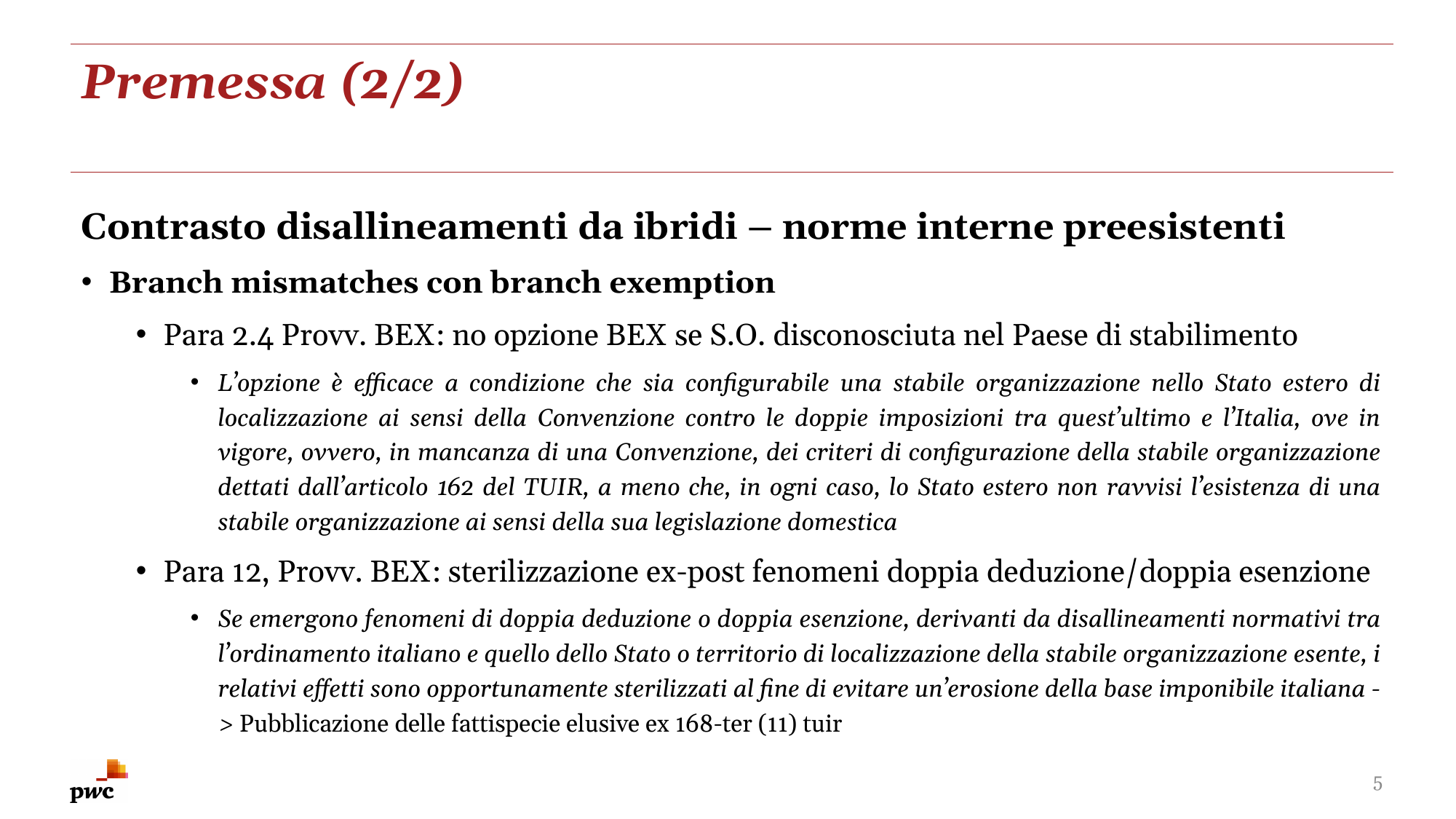

# Premessa (2/2)
Contrasto disallineamenti da ibridi – norme interne preesistenti
Branch mismatches con branch exemption
Para 2.4 Provv. BEX: no opzione BEX se S.O. disconosciuta nel Paese di stabilimento
L’opzione è efficace a condizione che sia configurabile una stabile organizzazione nello Stato estero di localizzazione ai sensi della Convenzione contro le doppie imposizioni tra quest’ultimo e l’Italia, ove in vigore, ovvero, in mancanza di una Convenzione, dei criteri di configurazione della stabile organizzazione dettati dall’articolo 162 del TUIR, a meno che, in ogni caso, lo Stato estero non ravvisi l’esistenza di una stabile organizzazione ai sensi della sua legislazione domestica
Para 12, Provv. BEX: sterilizzazione ex-post fenomeni doppia deduzione/doppia esenzione
Se emergono fenomeni di doppia deduzione o doppia esenzione, derivanti da disallineamenti normativi tra l’ordinamento italiano e quello dello Stato o territorio di localizzazione della stabile organizzazione esente, i relativi effetti sono opportunamente sterilizzati al fine di evitare un’erosione della base imponibile italiana -> Pubblicazione delle fattispecie elusive ex 168-ter (11) tuir
5